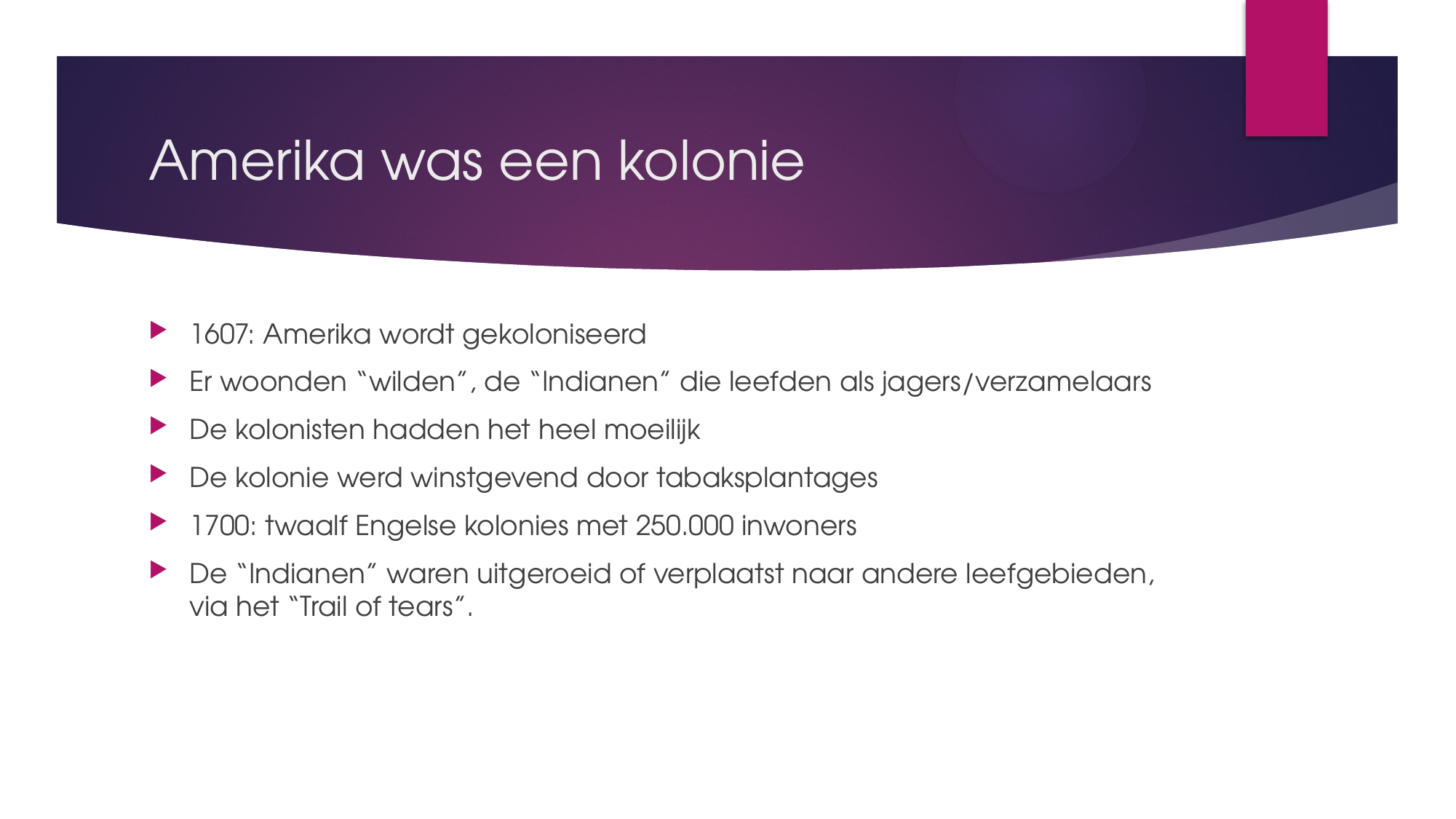

# Amerika was een kolonie
1607: Amerika wordt gekoloniseerd
Er woonden “wilden”, de “Indianen” die leefden als jagers/verzamelaars
De kolonisten hadden het heel moeilijk
De kolonie werd winstgevend door tabaksplantages
1700: twaalf Engelse kolonies met 250.000 inwoners
De “Indianen” waren uitgeroeid of verplaatst naar andere leefgebieden, via het “Trail of tears”.